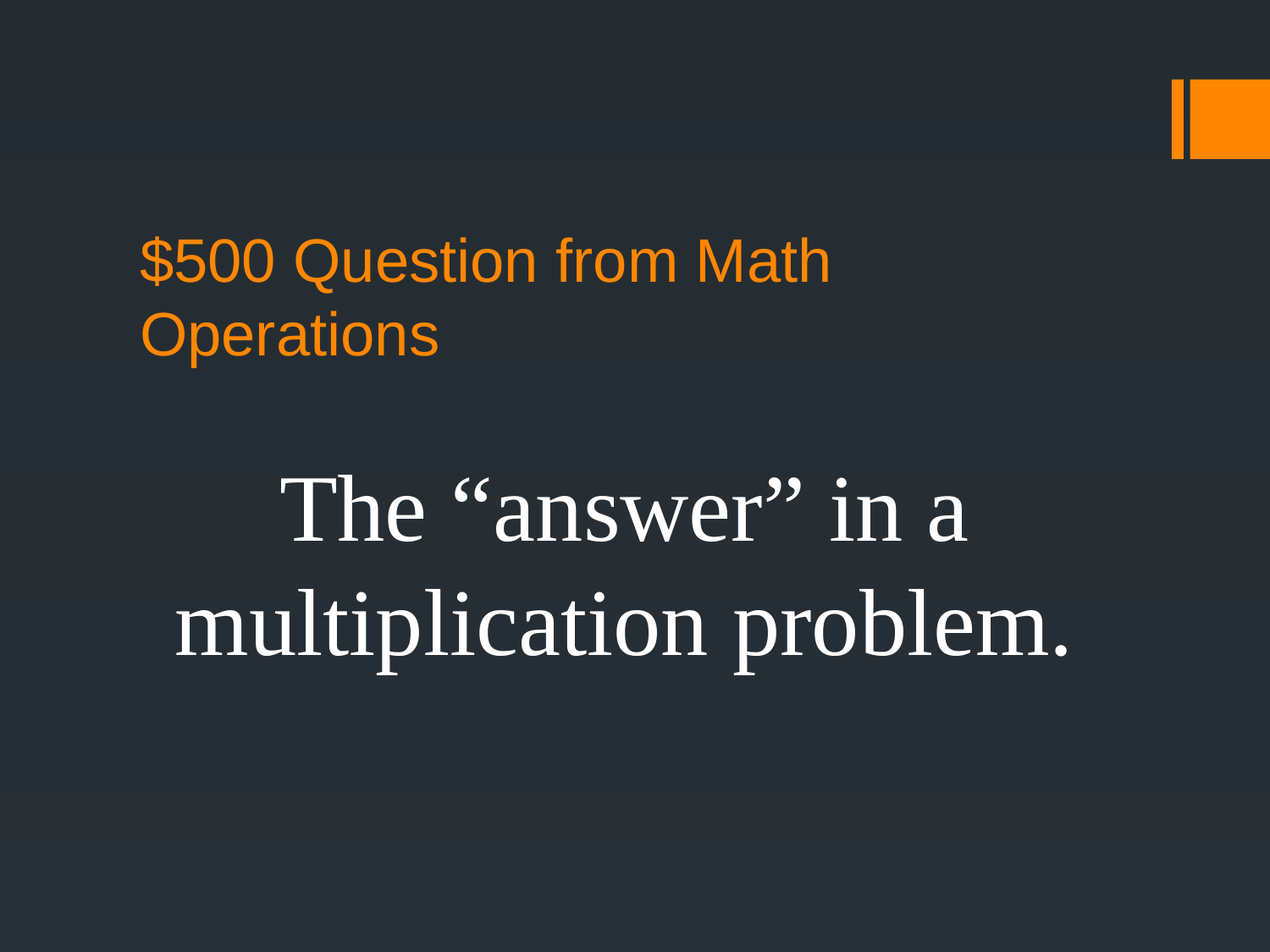

# $500 Question from Math Operations
The “answer” in a multiplication problem.